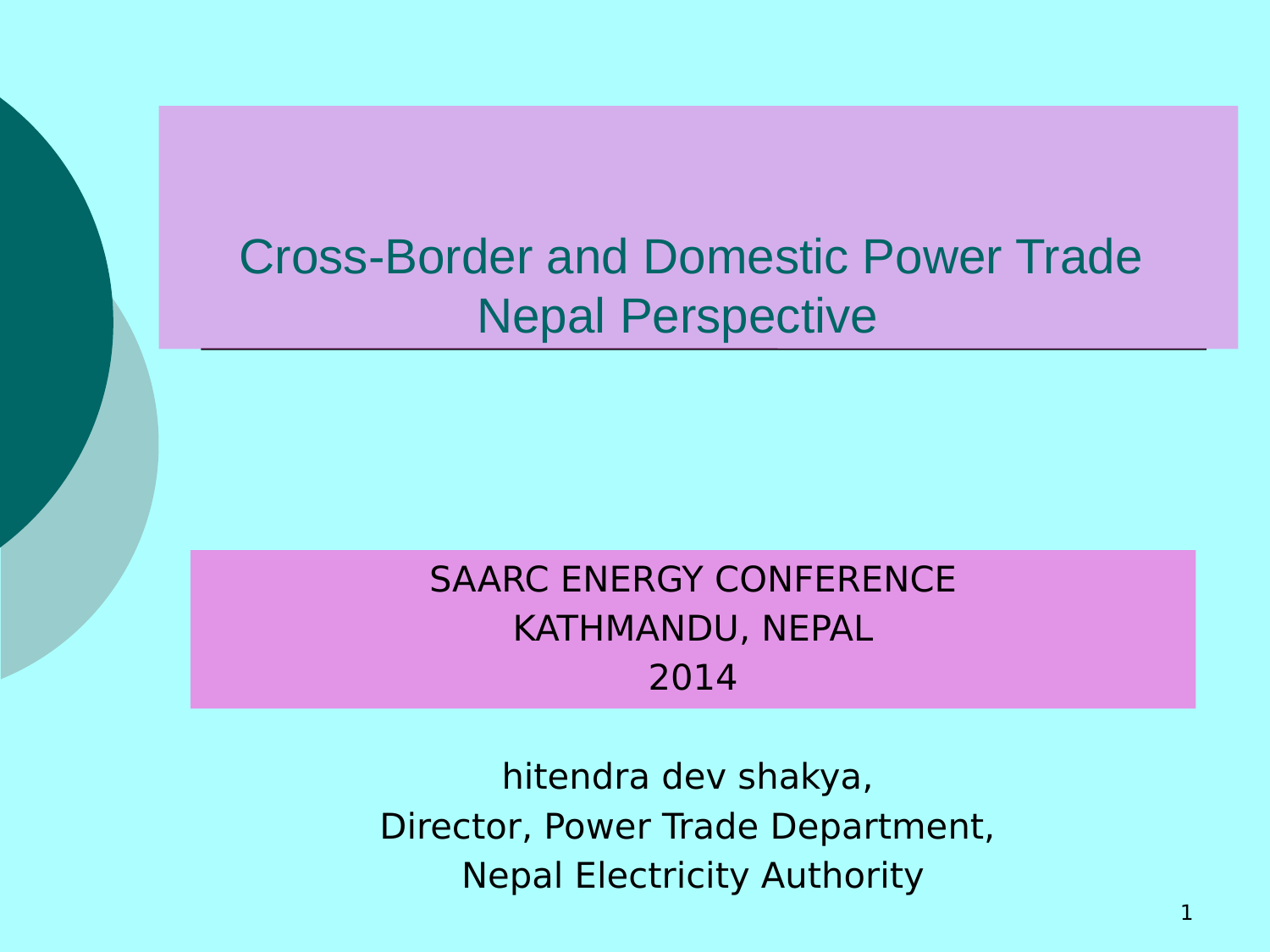

# Cross-Border and Domestic Power Trade Nepal Perspective
SAARC ENERGY CONFERENCE
KATHMANDU, NEPAL
2014

hitendra dev shakya,
Director, Power Trade Department,
Nepal Electricity Authority
1